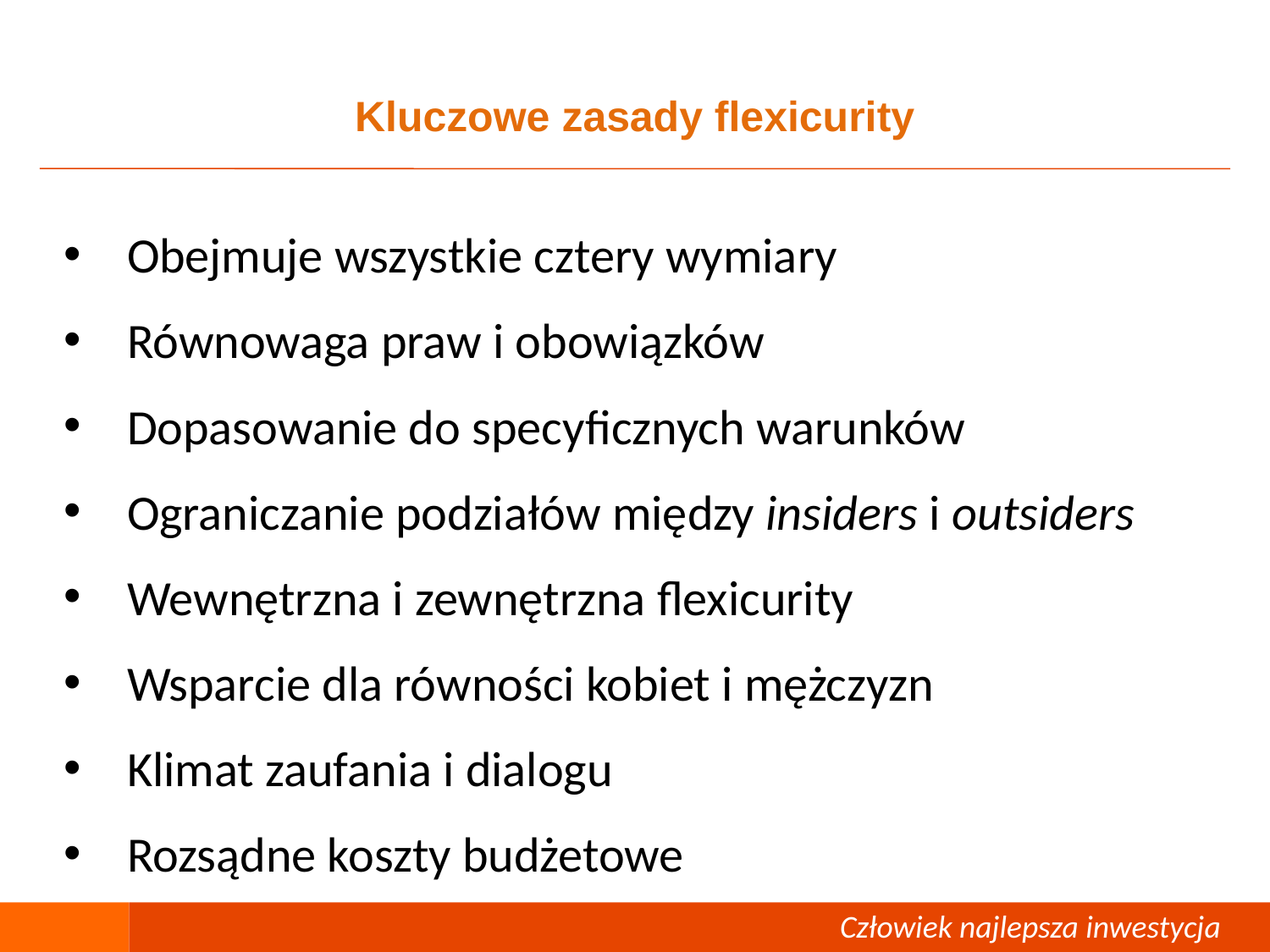

# Kluczowe zasady flexicurity
Obejmuje wszystkie cztery wymiary
Równowaga praw i obowiązków
Dopasowanie do specyficznych warunków
Ograniczanie podziałów między insiders i outsiders
Wewnętrzna i zewnętrzna flexicurity
Wsparcie dla równości kobiet i mężczyzn
Klimat zaufania i dialogu
Rozsądne koszty budżetowe

Człowiek – najlepsza inwestycja

                                                                                            Człowiek najlepsza inwestycja